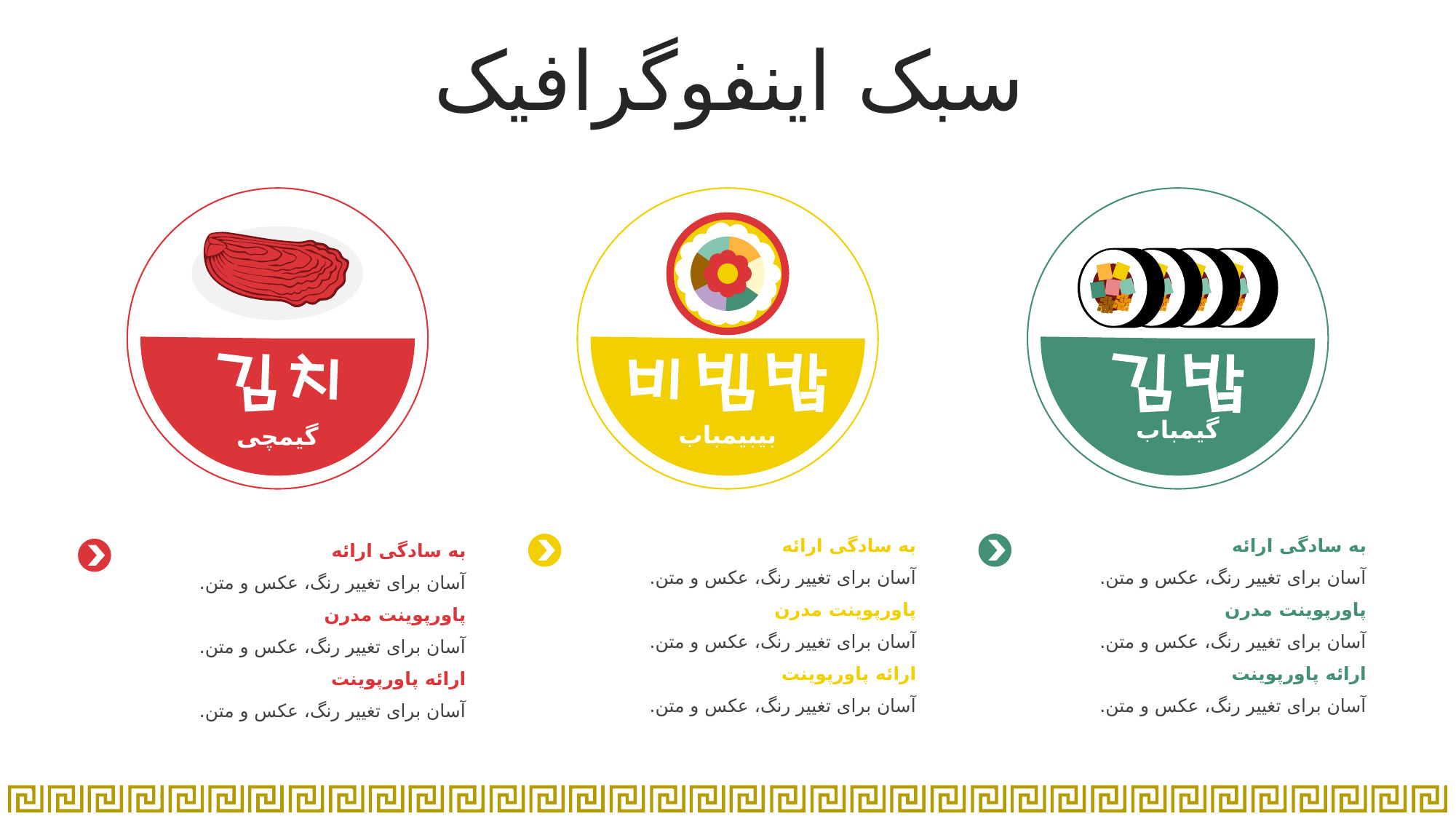

سبک اینفوگرافیک

گیمباب
بیبیمباب
گیمچی
به سادگی ارائه

آسان برای تغییر رنگ، عکس و متن.
پاورپوینت مدرن
آسان برای تغییر رنگ، عکس و متن.
ارائه پاورپوینت
آسان برای تغییر رنگ، عکس و متن.
به سادگی ارائه

آسان برای تغییر رنگ، عکس و متن.
پاورپوینت مدرن
آسان برای تغییر رنگ، عکس و متن.
ارائه پاورپوینت
آسان برای تغییر رنگ، عکس و متن.
به سادگی ارائه

آسان برای تغییر رنگ، عکس و متن.
پاورپوینت مدرن
آسان برای تغییر رنگ، عکس و متن.
ارائه پاورپوینت
آسان برای تغییر رنگ، عکس و متن.